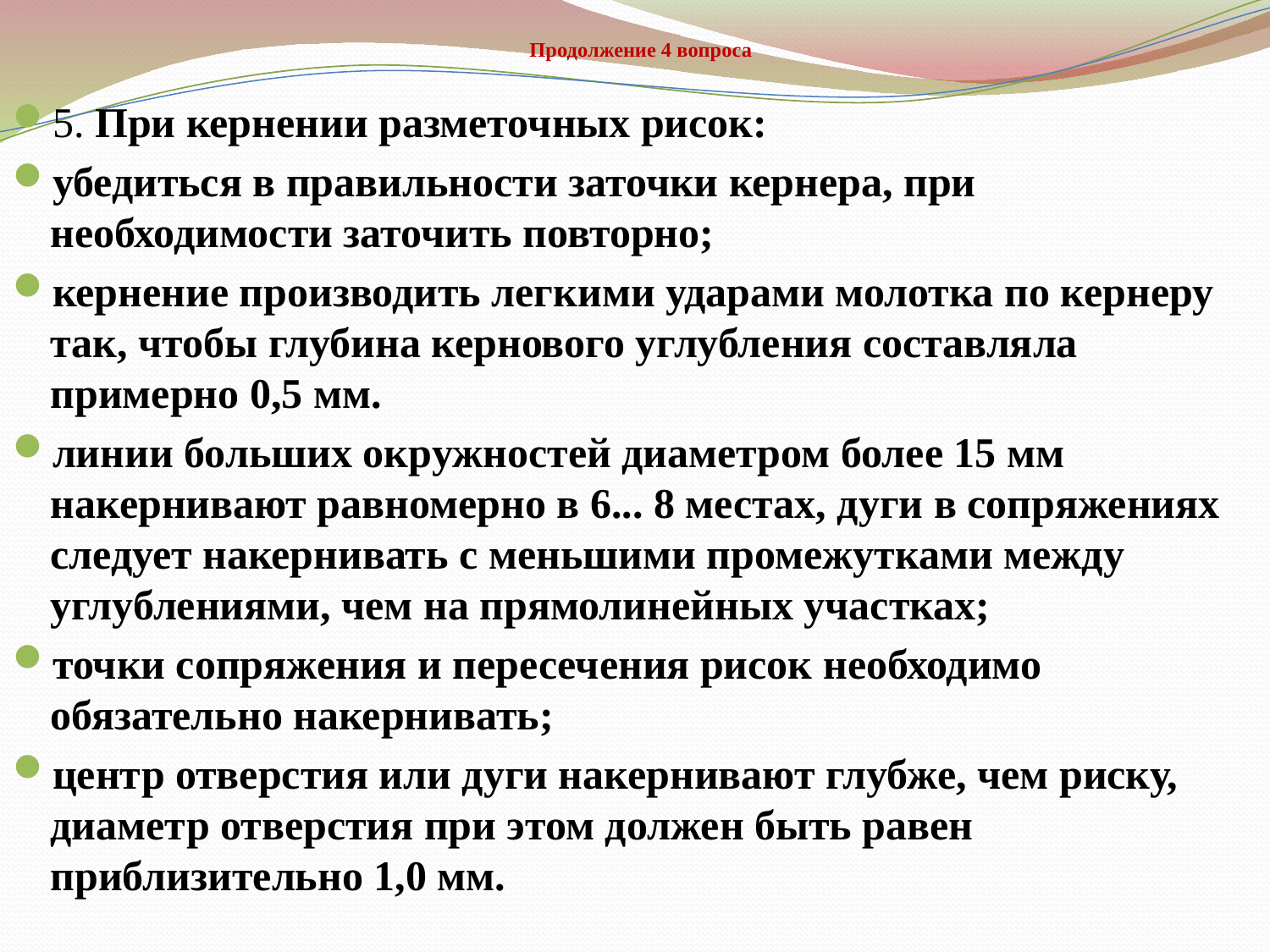

# Продолжение 4 вопроса
5. При кернении разметочных рисок:
убедиться в правильности заточки кернера, при необходимости заточить повторно;
кернение производить легкими ударами молотка по кернеру так, чтобы глубина кернового углубления составляла примерно 0,5 мм.
линии больших окружностей диаметром более 15 мм накернивают равномерно в 6... 8 местах, дуги в сопряжениях следует накернивать с меньшими промежутками между углублениями, чем на прямолинейных участках;
точки сопряжения и пересечения рисок необходимо обязательно накернивать;
центр отверстия или дуги накернивают глубже, чем риску, диаметр отверстия при этом должен быть равен приблизительно 1,0 мм.